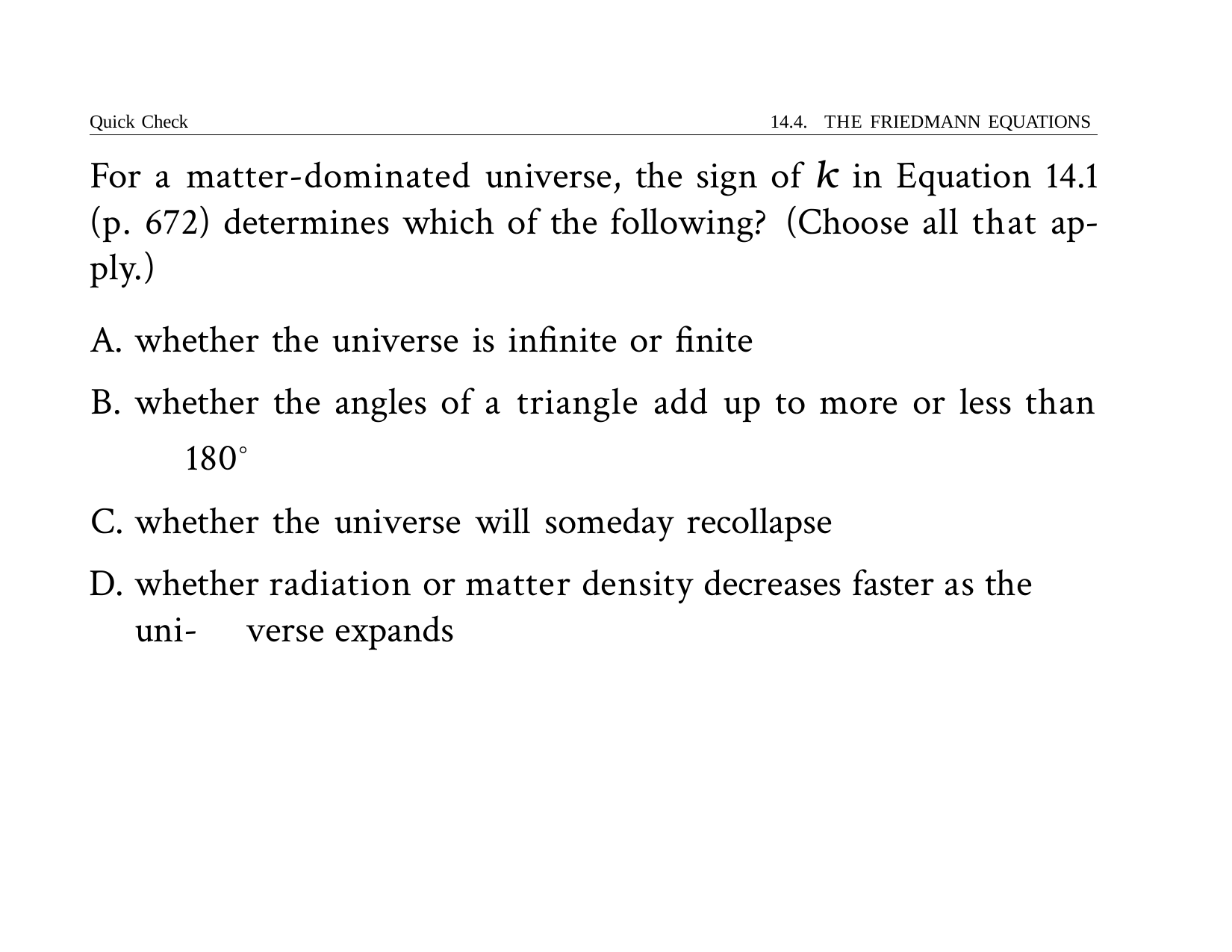

Quick Check	14.4.  THE FRIEDMANN EQUATIONS

# For a matter-dominated universe, the sign of k in Equation 14.1 (p. 672) determines which of the following?  (Choose all that ap- ply.)
whether the universe is infinite or finite
whether the angles of a triangle add up to more or less than 	180◦
whether the universe will someday recollapse
whether radiation or matter density decreases faster as the uni- 	verse expands